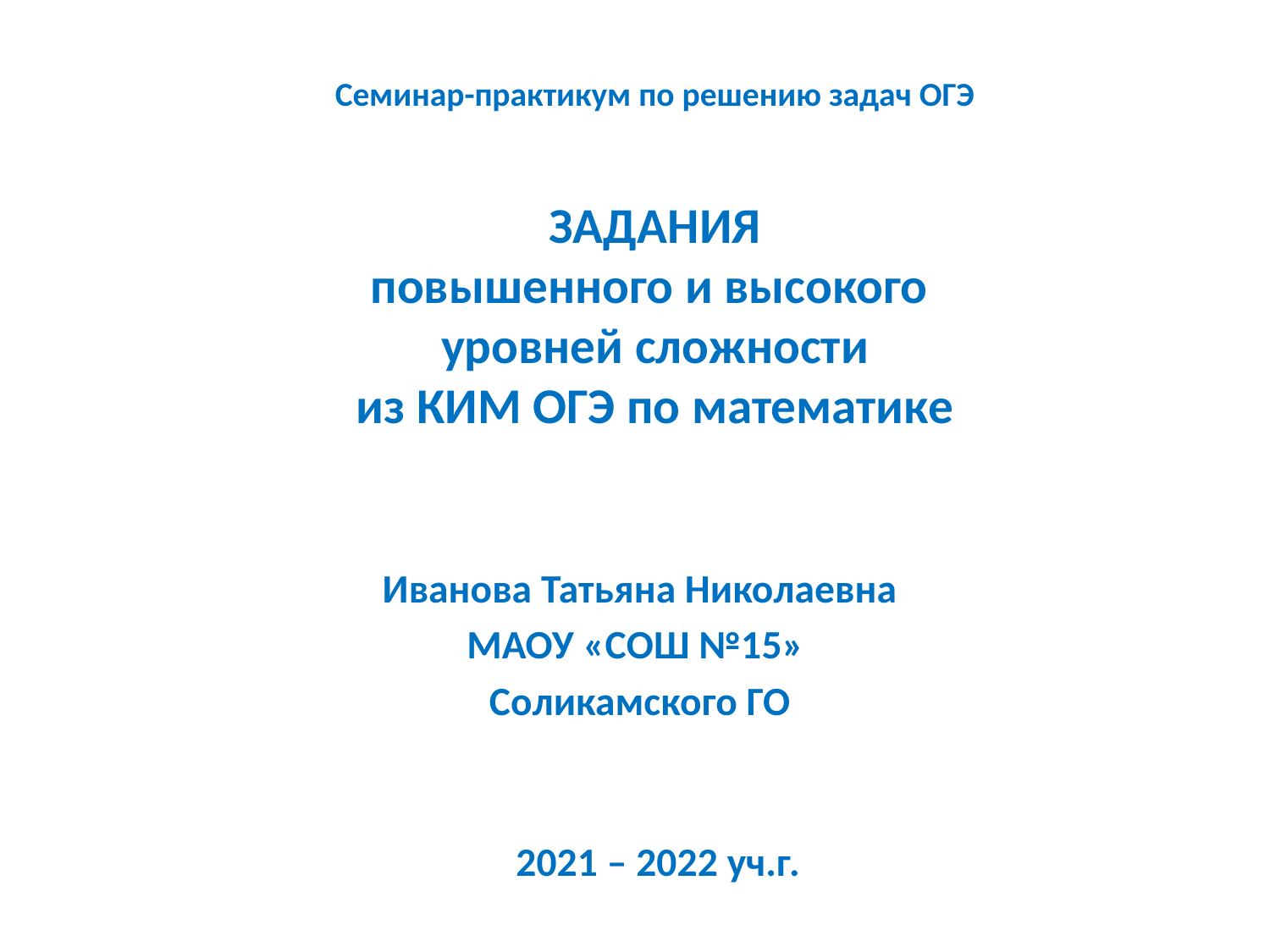

# Семинар-практикум по решению задач ОГЭ ЗАДАНИЯ повышенного и высокого уровней сложности из КИМ ОГЭ по математике
Иванова Татьяна Николаевна
МАОУ «СОШ №15»
Соликамского ГО

    2021 – 2022 уч.г.